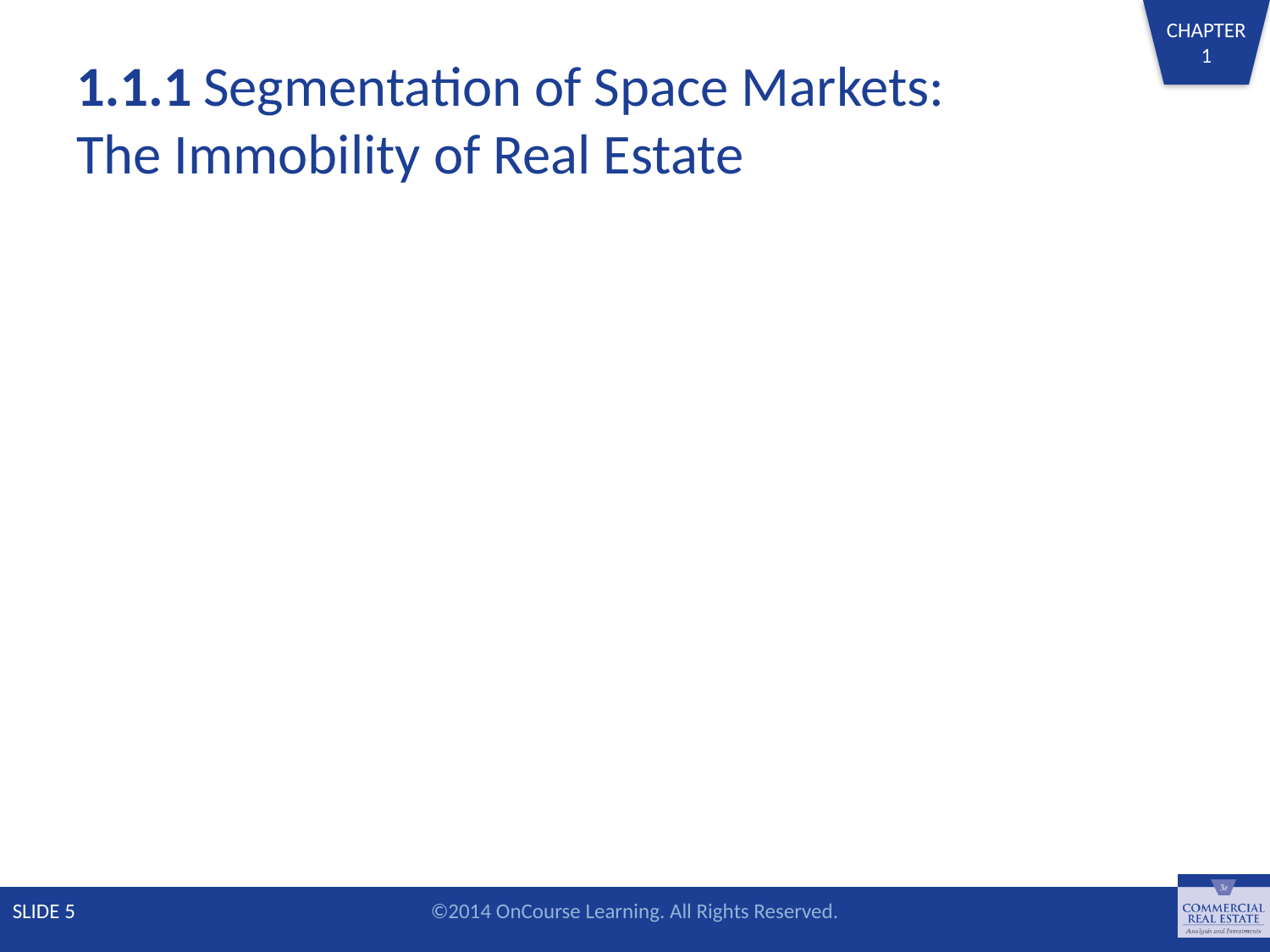

# 1.1.1	Segmentation of Space Markets: The Immobility of Real Estate

SLIDE 5